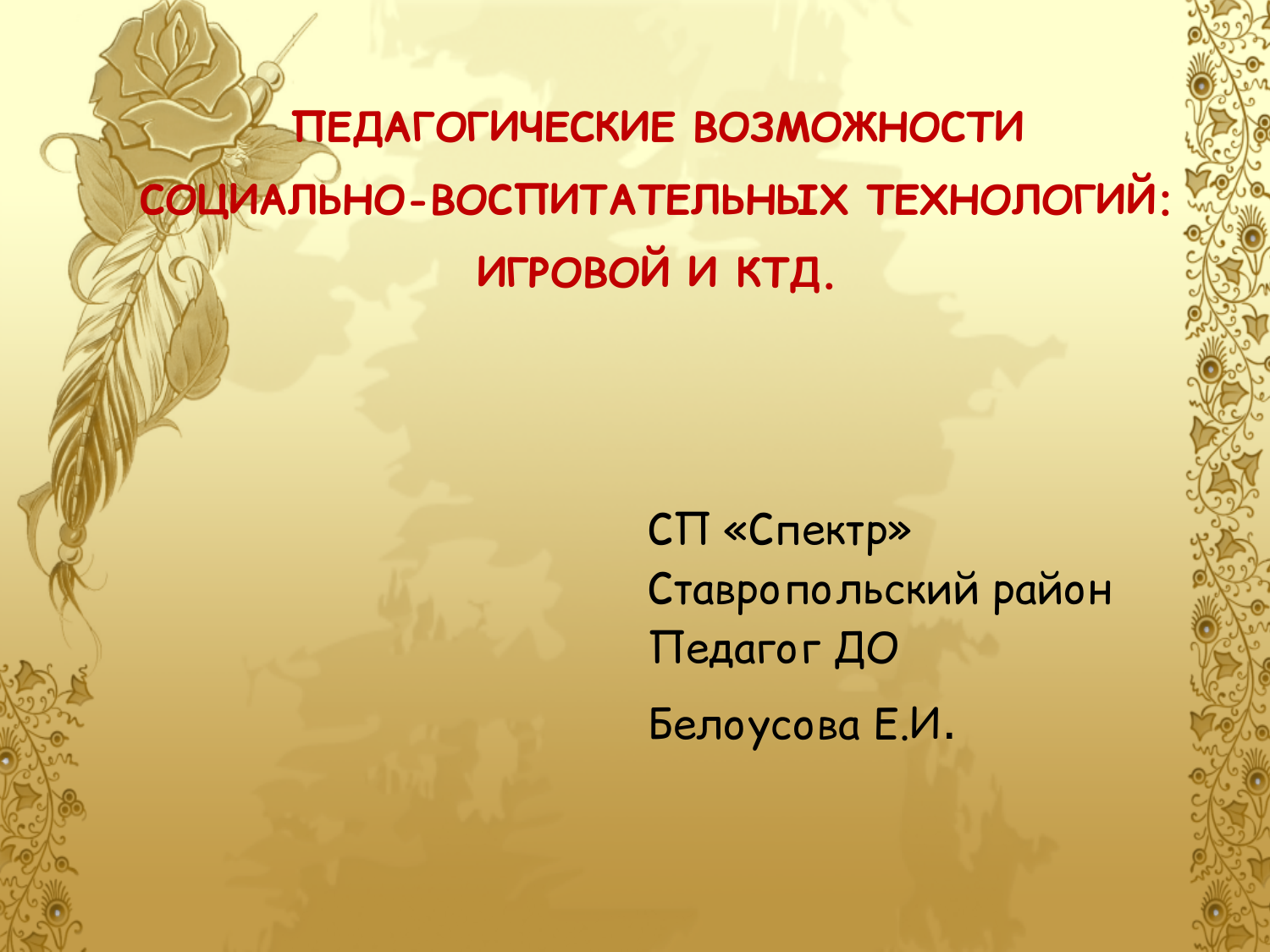

# ПЕДАГОГИЧЕСКИЕ ВОЗМОЖНОСТИ СОЦИАЛЬНО-ВОСПИТАТЕЛЬНЫХ ТЕХНОЛОГИЙ: ИГРОВОЙ И КТД.
СП «Спектр»
Ставропольский район
Педагог ДО
Белоусова Е.И.